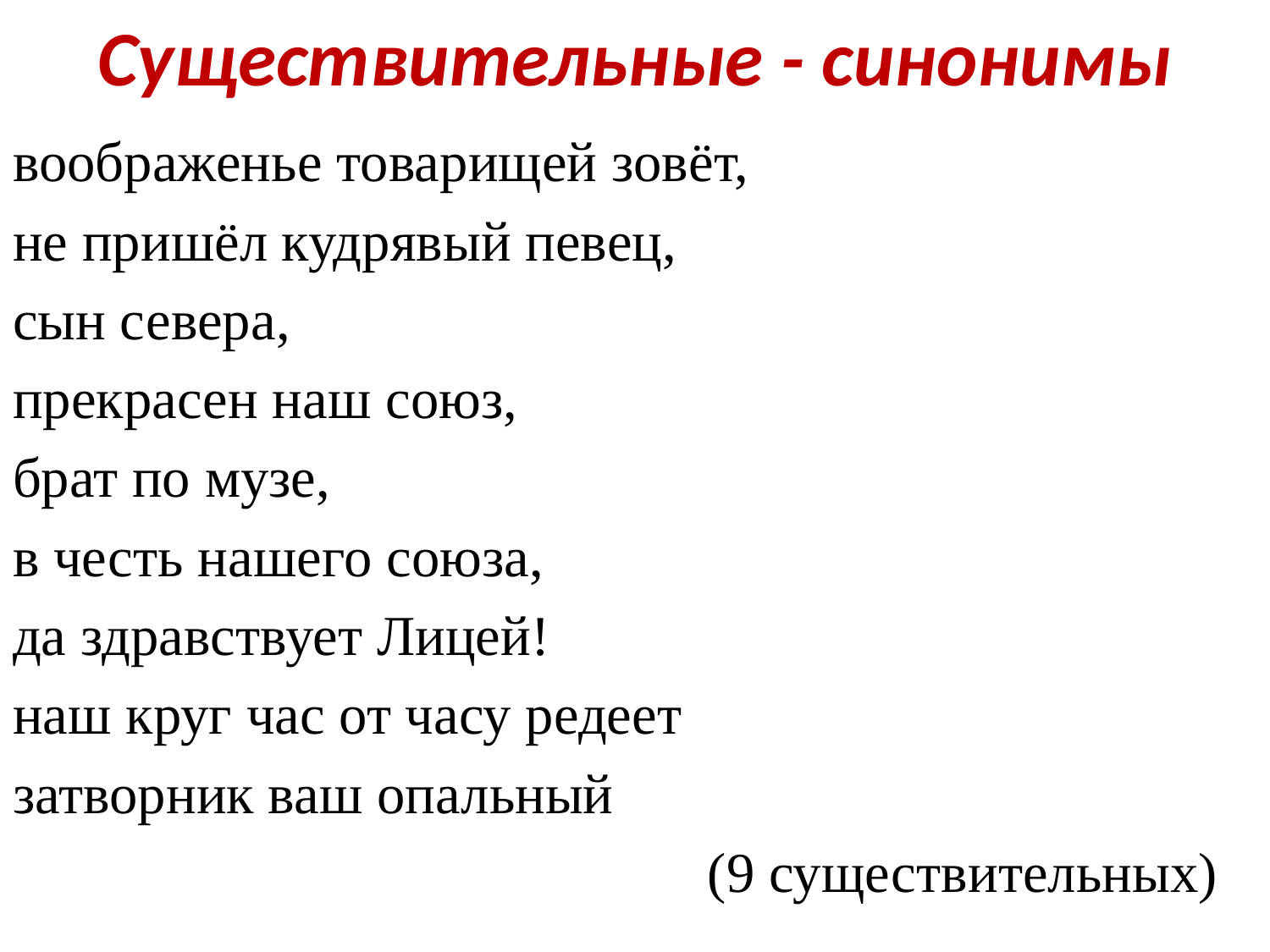

# Существительные - синонимы
воображенье товарищей зовёт,
не пришёл кудрявый певец,
сын севера,
прекрасен наш союз,
брат по музе,
в честь нашего союза,
да здравствует Лицей!
наш круг час от часу редеет
затворник ваш опальный
                                                 (9 существительных)